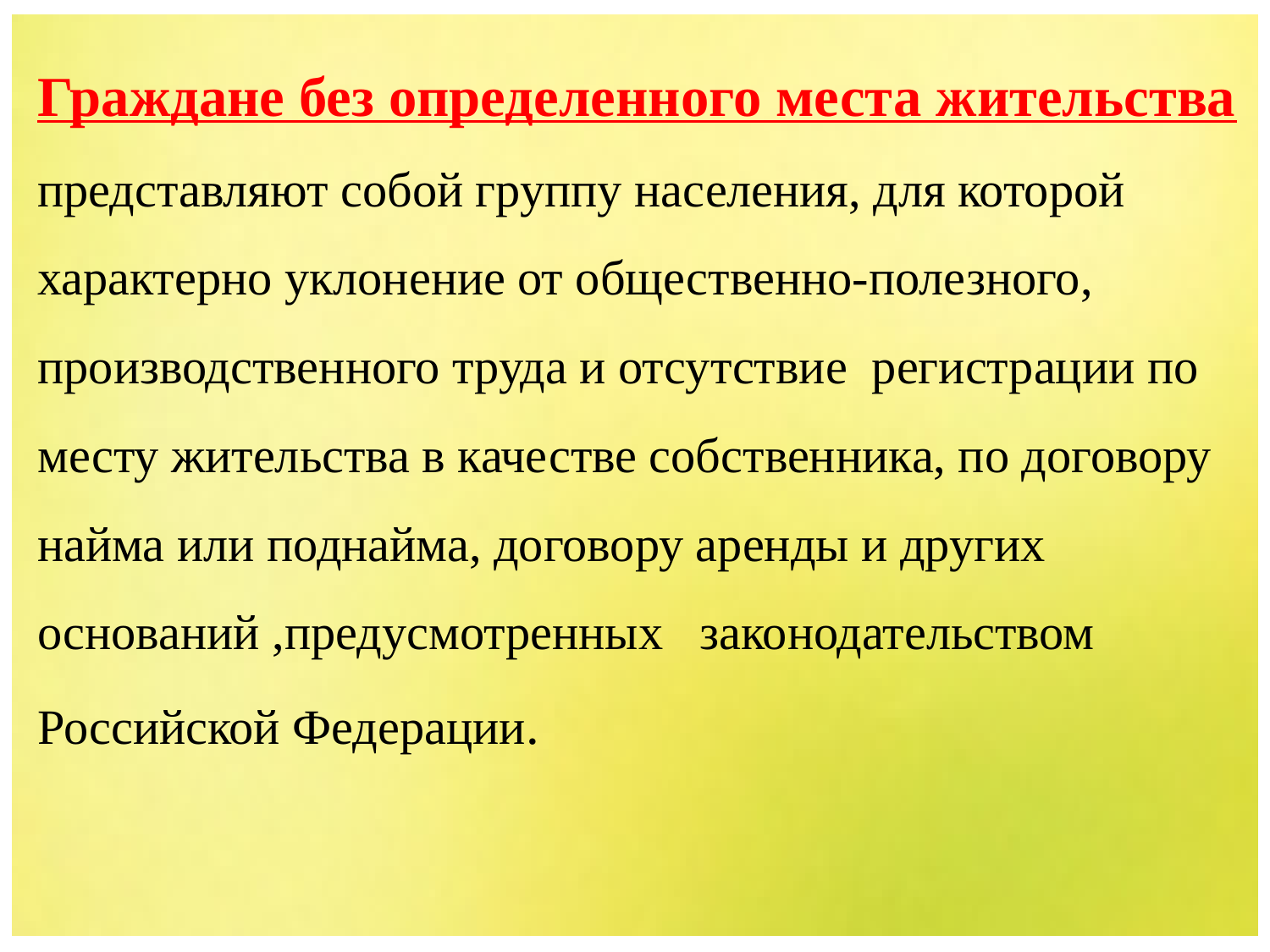

Граждане без определенного места жительства представляют собой группу населения, для которой характерно уклонение от общественно-полезного, производственного труда и отсутствие  регистрации по месту жительства в качестве собственника, по договору найма или поднайма, договору аренды и других оснований ,предусмотренных   законодательством Российской Федерации.